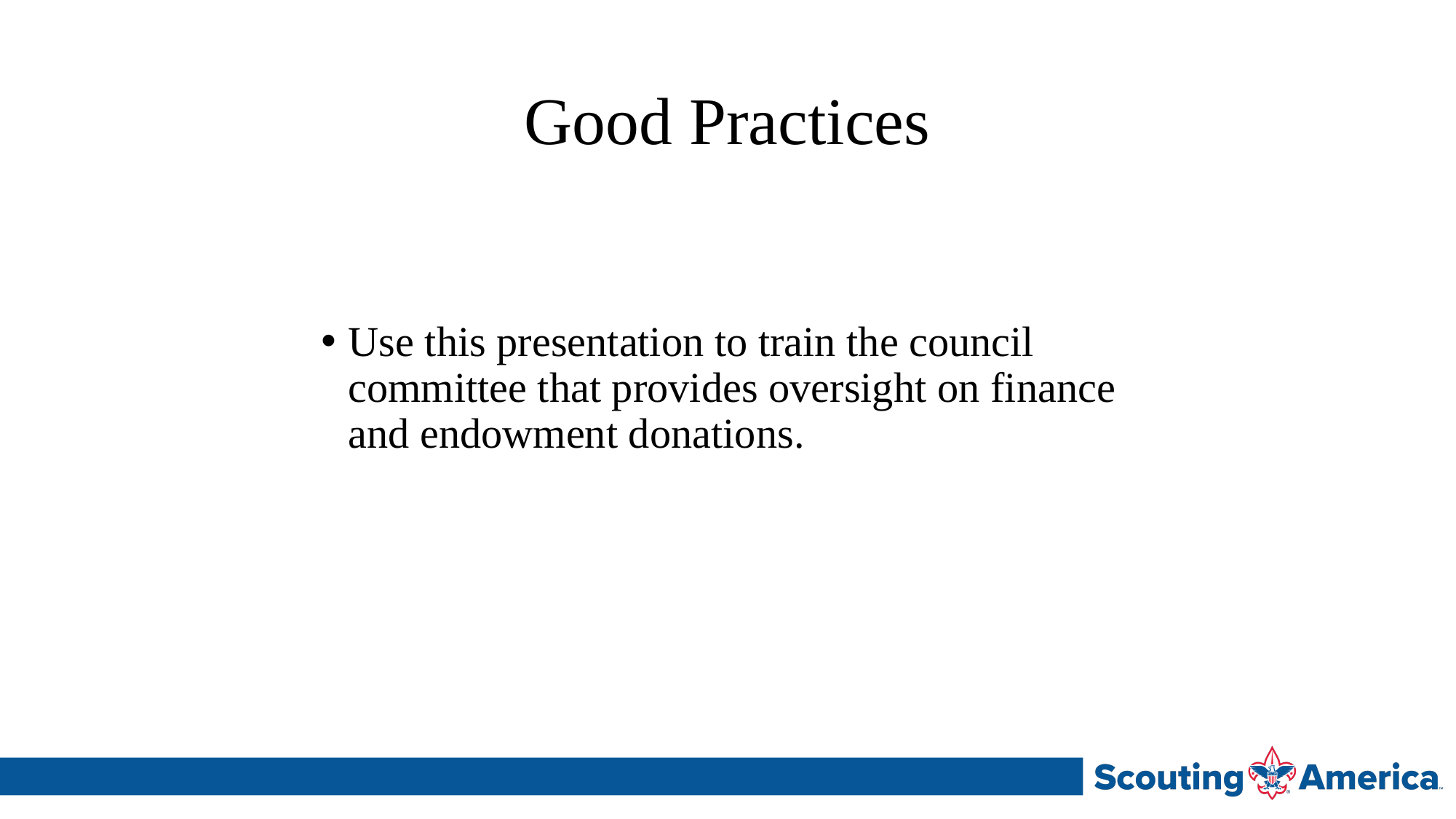

# Good Practices
Use this presentation to train the council committee that provides oversight on finance and endowment donations.